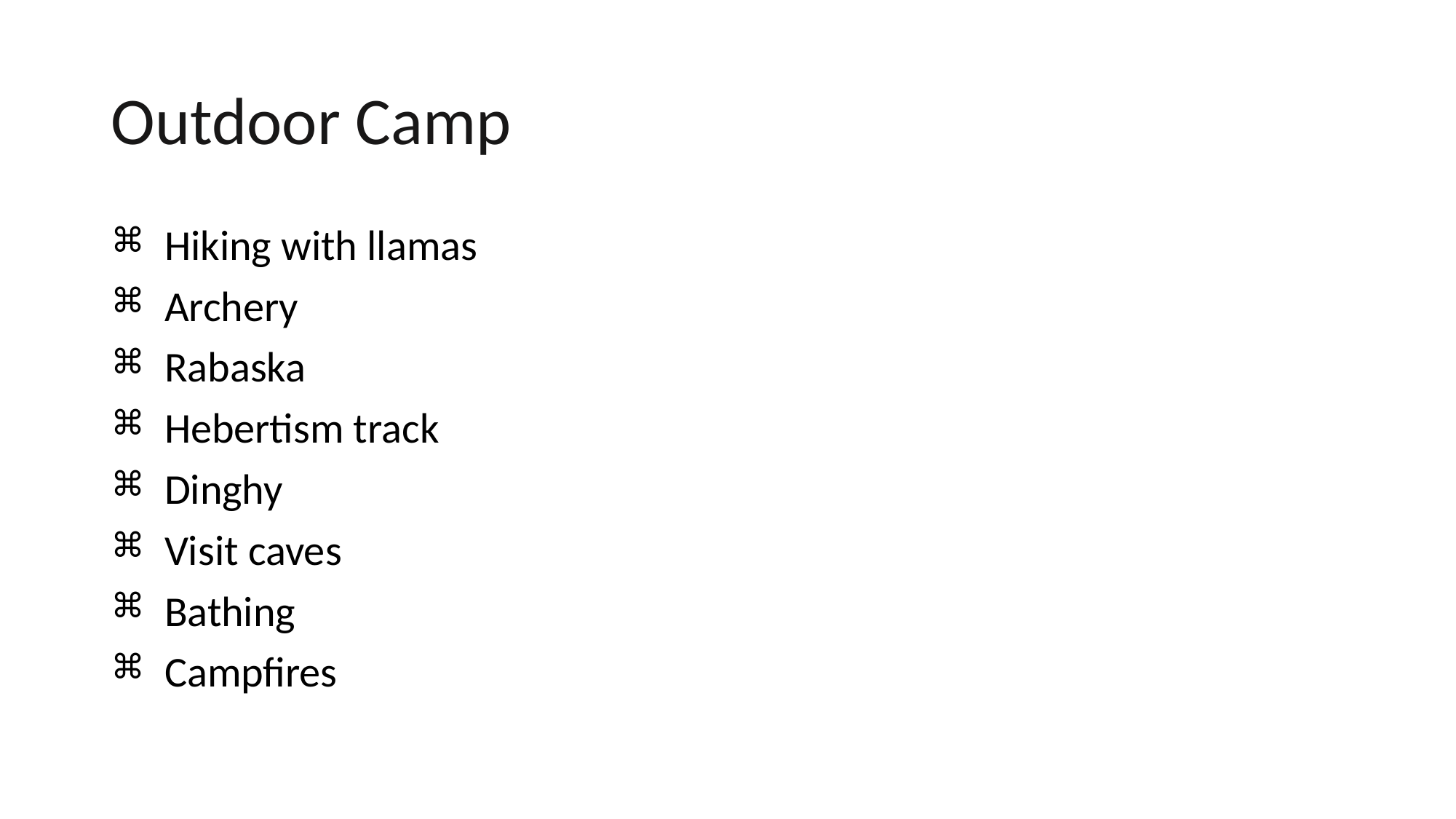

# Outdoor Camp
Hiking with llamas
Archery
Rabaska
Hebertism track
Dinghy
Visit caves
Bathing
Campfires